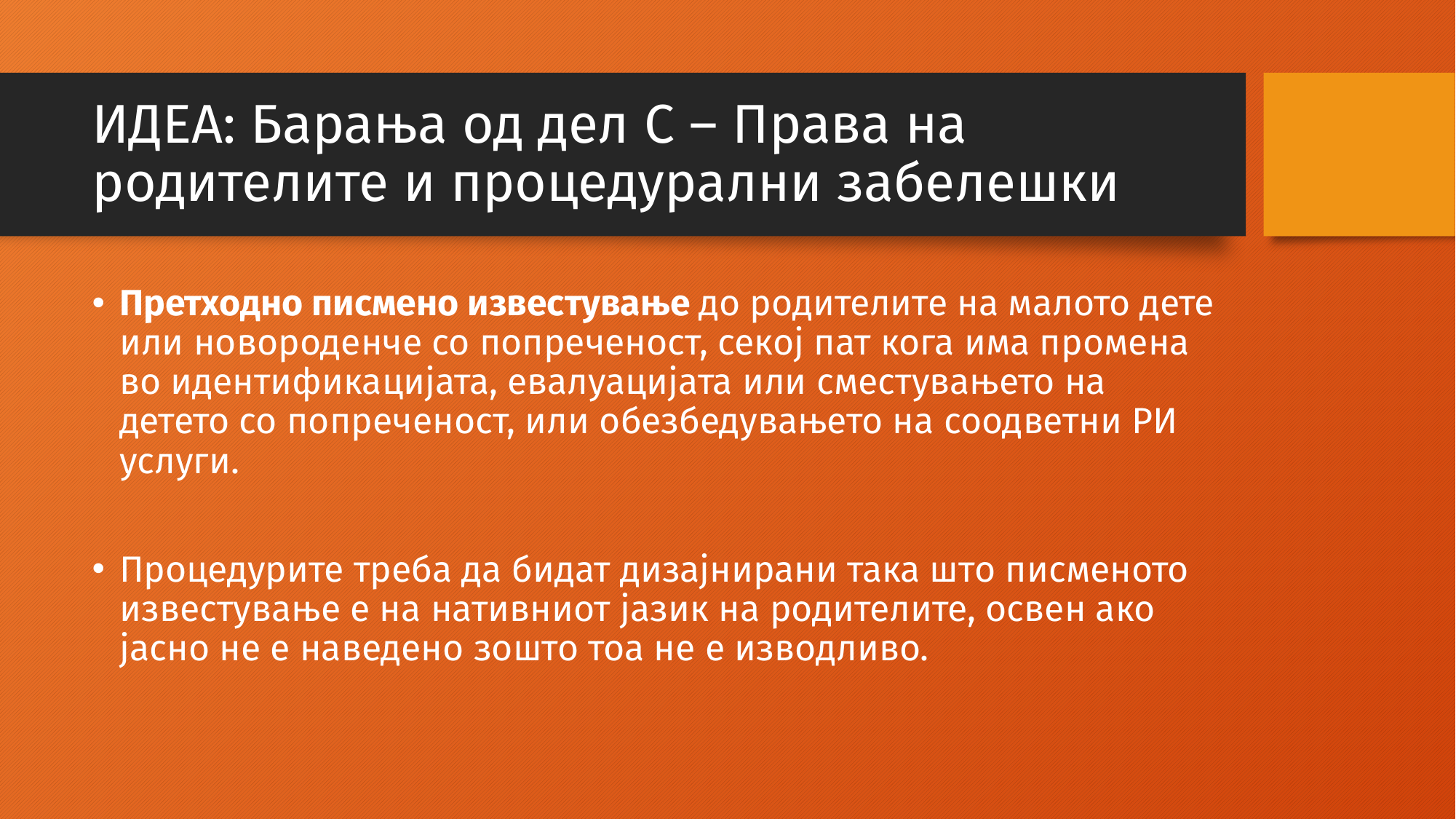

# ИДЕА: Барања од дел C – Права на родителите и процедурални забелешки
Претходно писмено известување до родителите на малото дете или новороденче со попреченост, секој пат кога има промена во идентификацијата, евалуацијата или сместувањето на детето со попреченост, или обезбедувањето на соодветни РИ услуги.

Процедурите треба да бидат дизајнирани така што писменото известување е на нативниот јазик на родителите, освен ако јасно не е наведено зошто тоа не е изводливо.